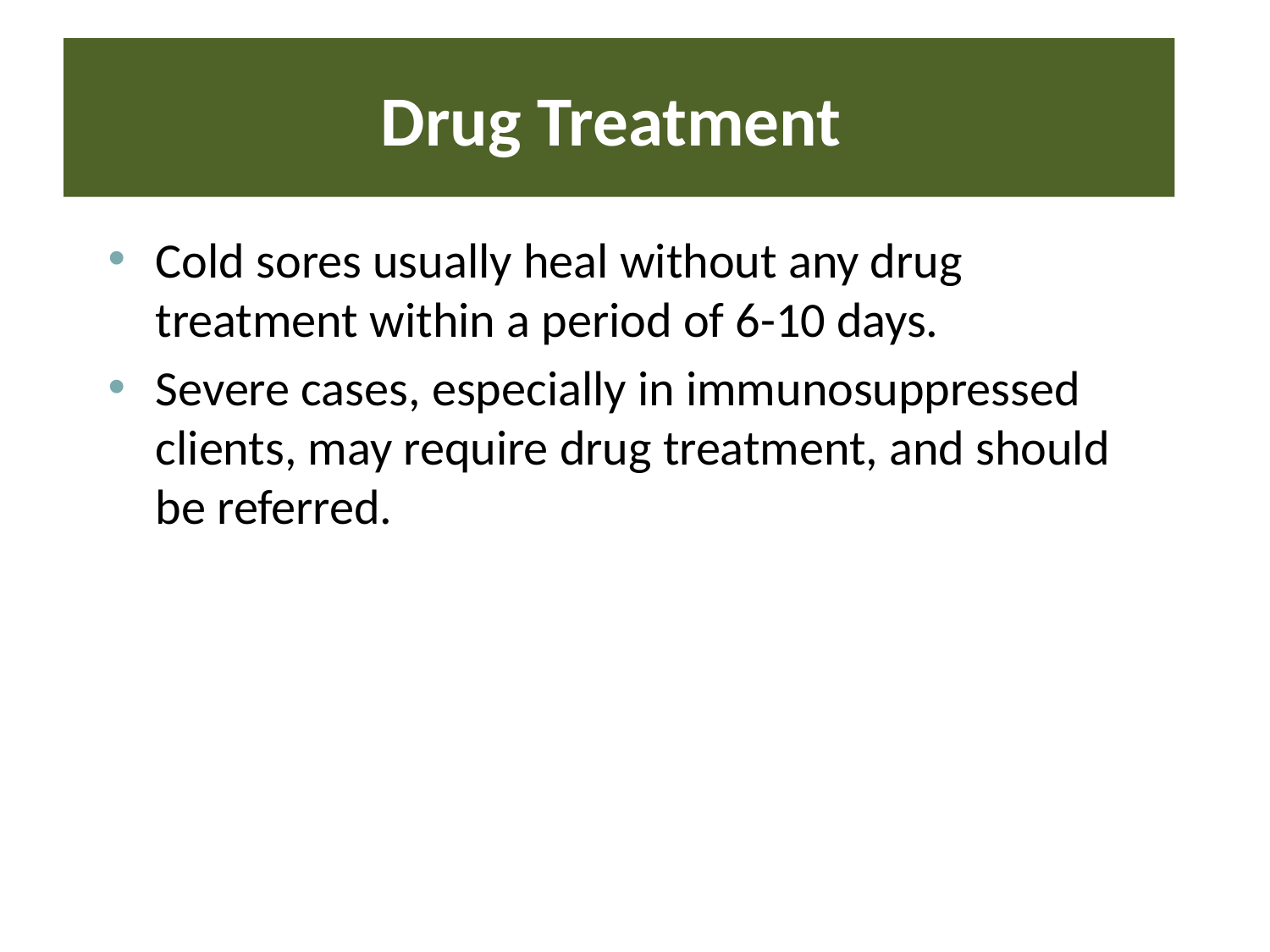

# Drug Treatment
Cold sores usually heal without any drug treatment within a period of 6-10 days.
Severe cases, especially in immunosuppressed clients, may require drug treatment, and should be referred.